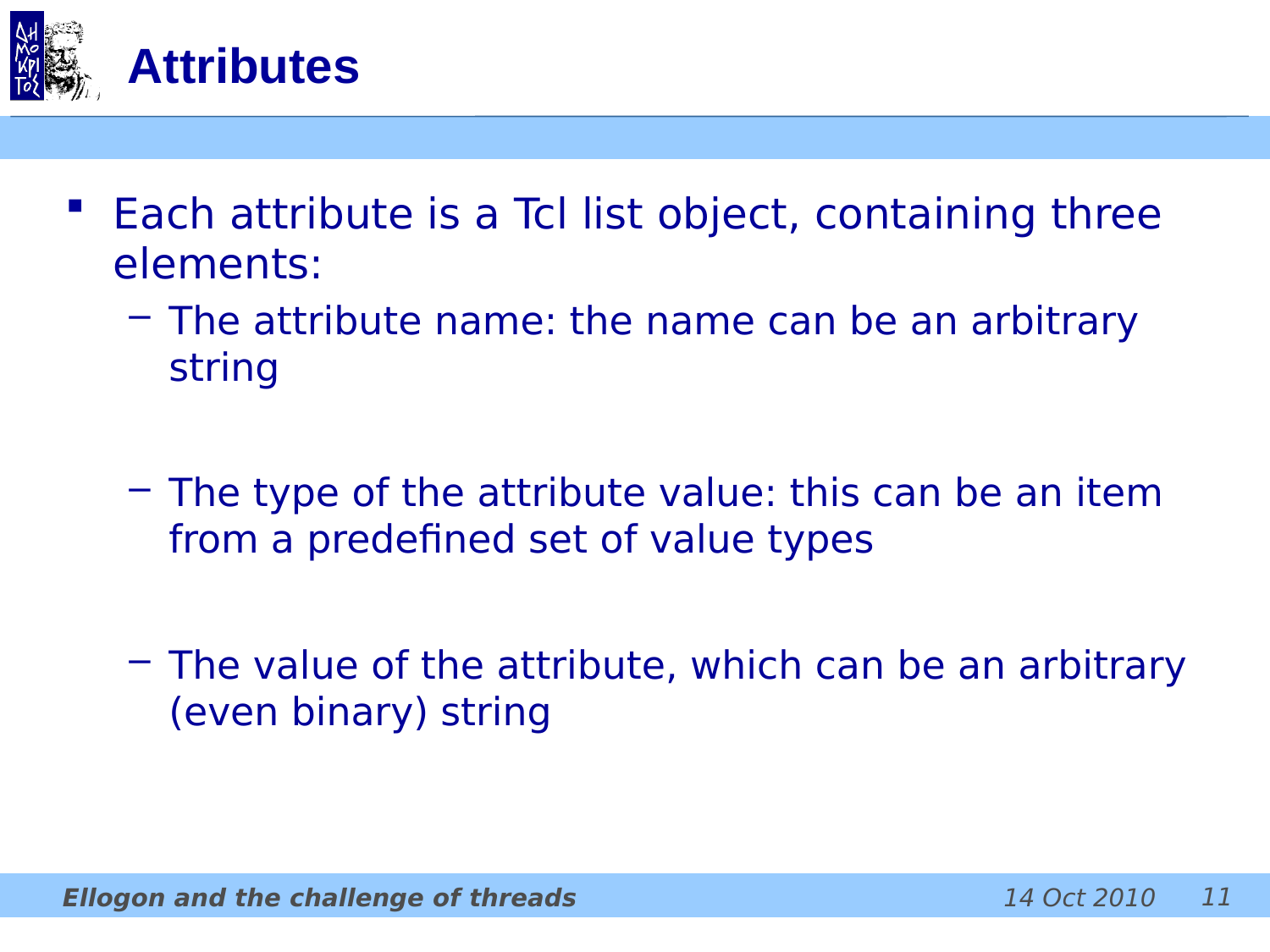

# Attributes
Each attribute is a Tcl list object, containing three elements:
The attribute name: the name can be an arbitrary string

The type of the attribute value: this can be an item from a predefined set of value types

The value of the attribute, which can be an arbitrary (even binary) string

11
Ellogon and the challenge of threads
14 Oct 2010